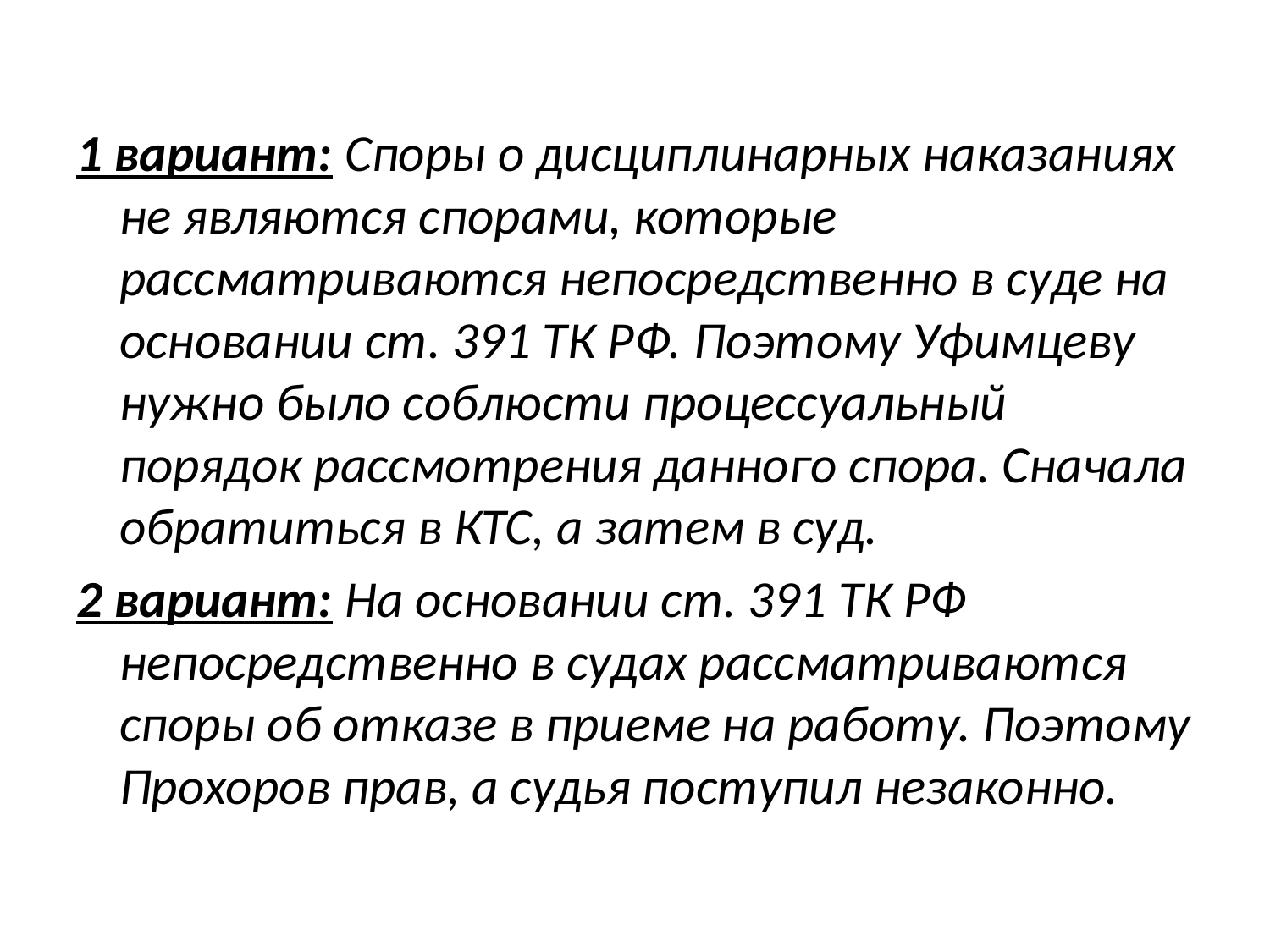

#

1 вариант: Споры о дисциплинарных наказаниях не являются спорами, которые рассматриваются непосредственно в суде на основании ст. 391 ТК РФ. Поэтому Уфимцеву нужно было соблюсти процессуальный порядок рассмотрения данного спора. Сначала обратиться в КТС, а затем в суд.
2 вариант: На основании ст. 391 ТК РФ непосредственно в судах рассматриваются споры об отказе в приеме на работу. Поэтому Прохоров прав, а судья поступил незаконно.